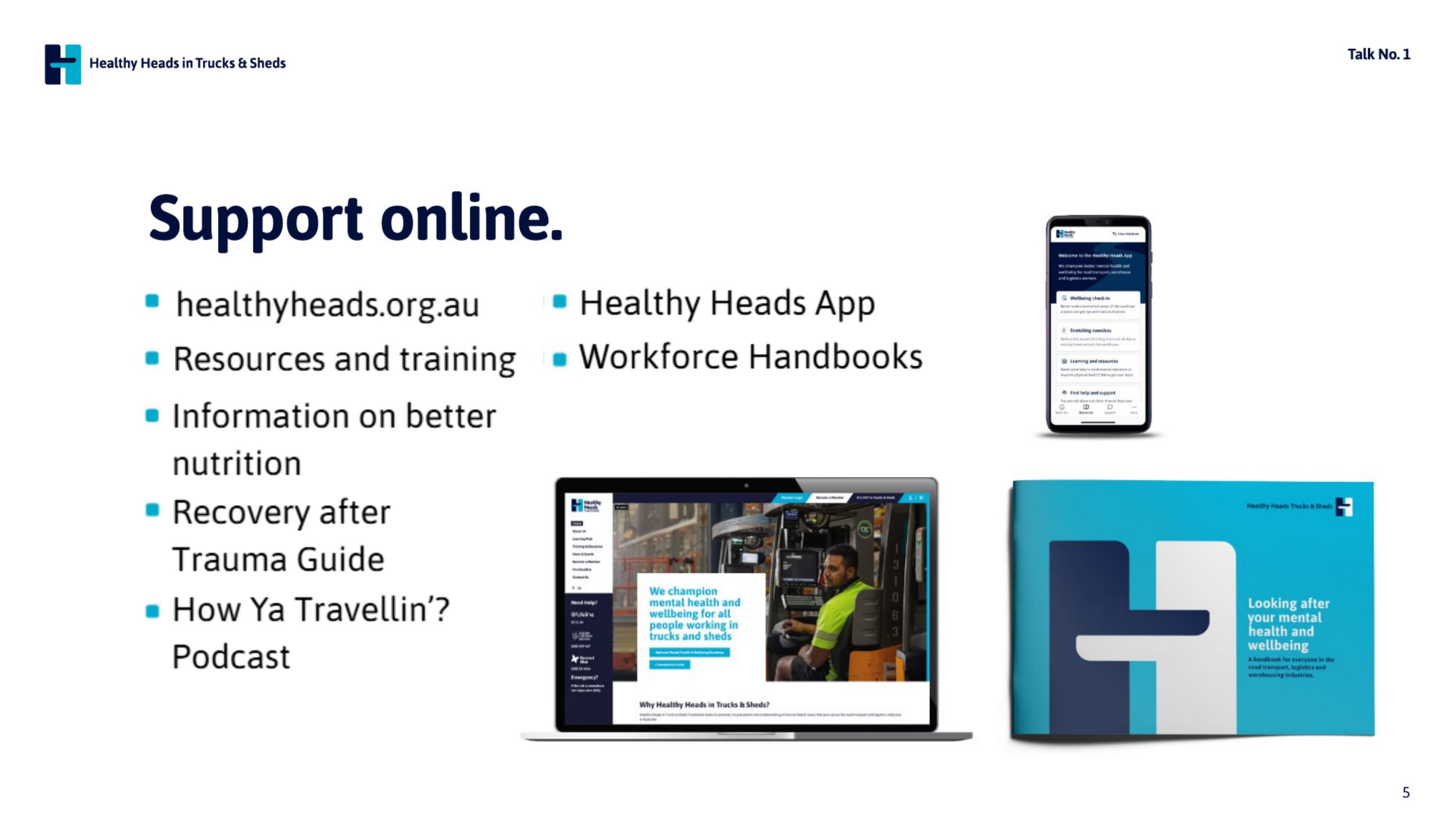

healthyheads.org.au

Resources and training
Information on better nutrition

Recovery after Trauma Guide